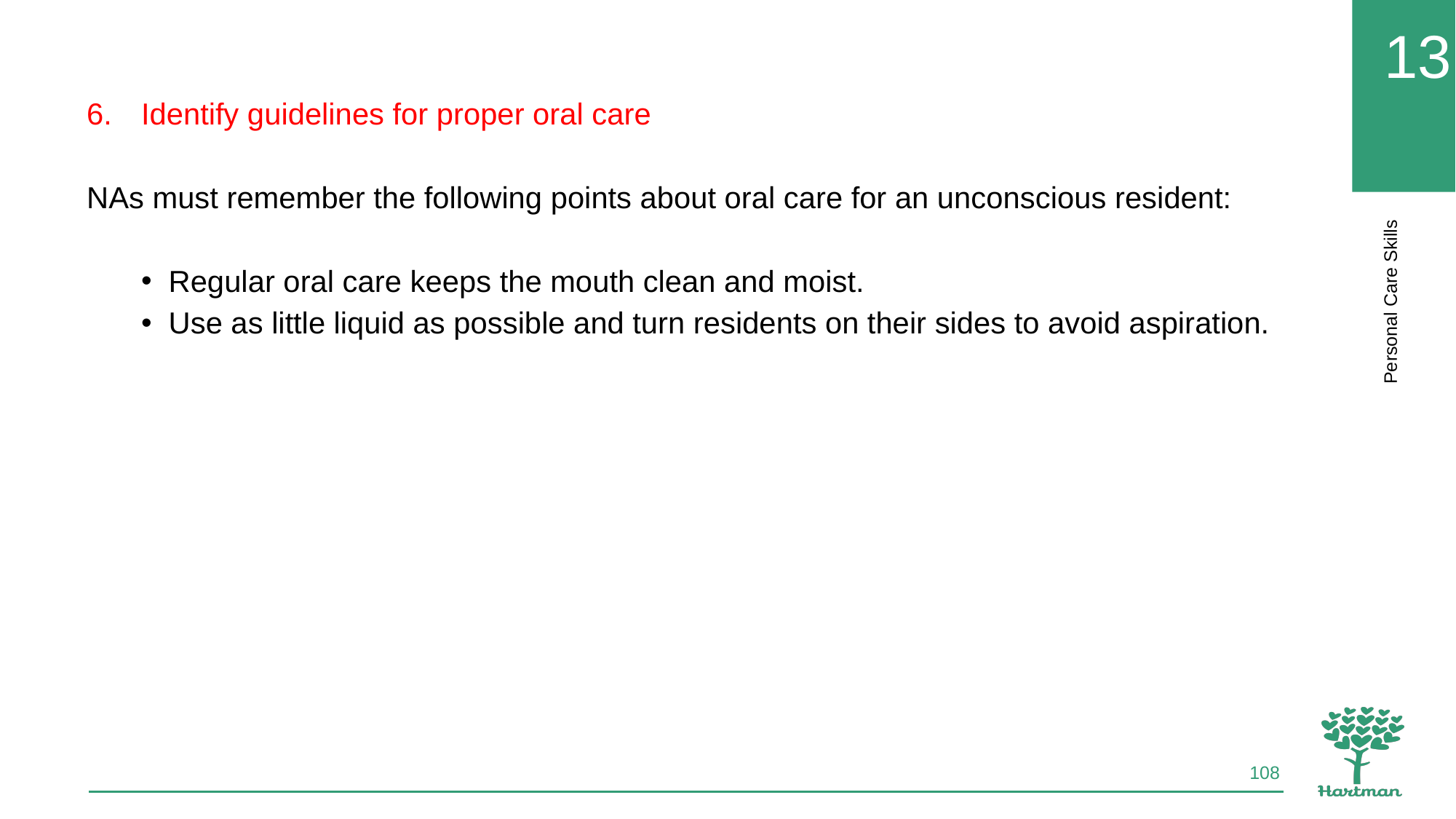

Identify guidelines for proper oral care

NAs must remember the following points about oral care for an unconscious resident:

Regular oral care keeps the mouth clean and moist.
Use as little liquid as possible and turn residents on their sides to avoid aspiration.

108